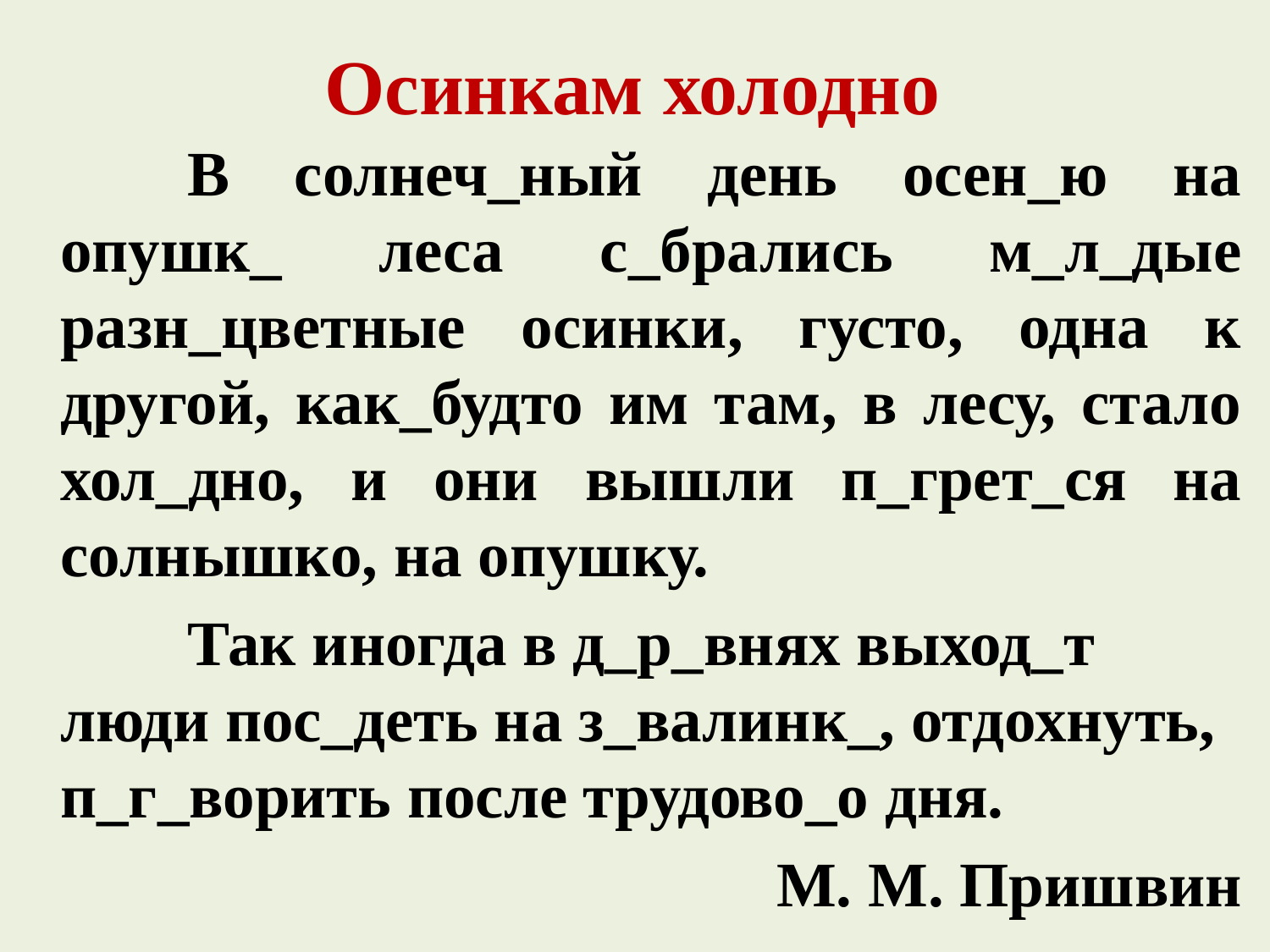

# Осинкам холодно
		В солнеч_ный день осен_ю на опушк_ леса с_брались м_л_дые разн_цветные осинки, густо, одна к другой, как_будто им там, в лесу, стало хол_дно, и они вышли п_грет_ся на солнышко, на опушку.
    	Так иногда в д_р_внях выход_т люди пос_деть на з_валинк_, отдохнуть, п_г_ворить после трудово_о дня.
М. М. Пришвин